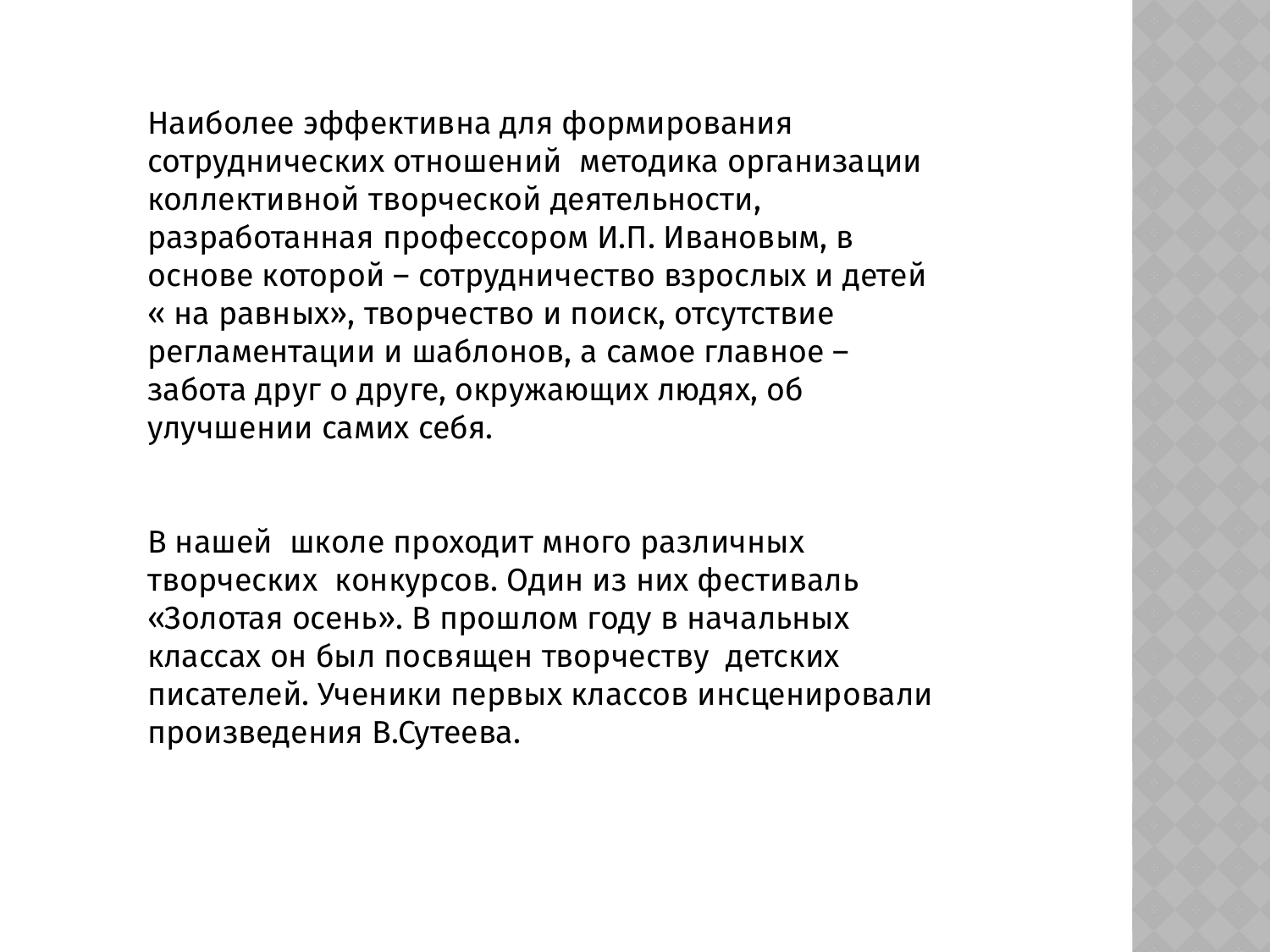

Наиболее эффективна для формирования сотруднических отношений  методика организации коллективной творческой деятельности, разработанная профессором И.П. Ивановым, в основе которой – сотрудничество взрослых и детей « на равных», творчество и поиск, отсутствие регламентации и шаблонов, а самое главное – забота друг о друге, окружающих людях, об улучшении самих себя.

В нашей  школе проходит много различных  творческих  конкурсов. Один из них фестиваль «Золотая осень». В прошлом году в начальных классах он был посвящен творчеству  детских писателей. Ученики первых классов инсценировали произведения В.Сутеева.